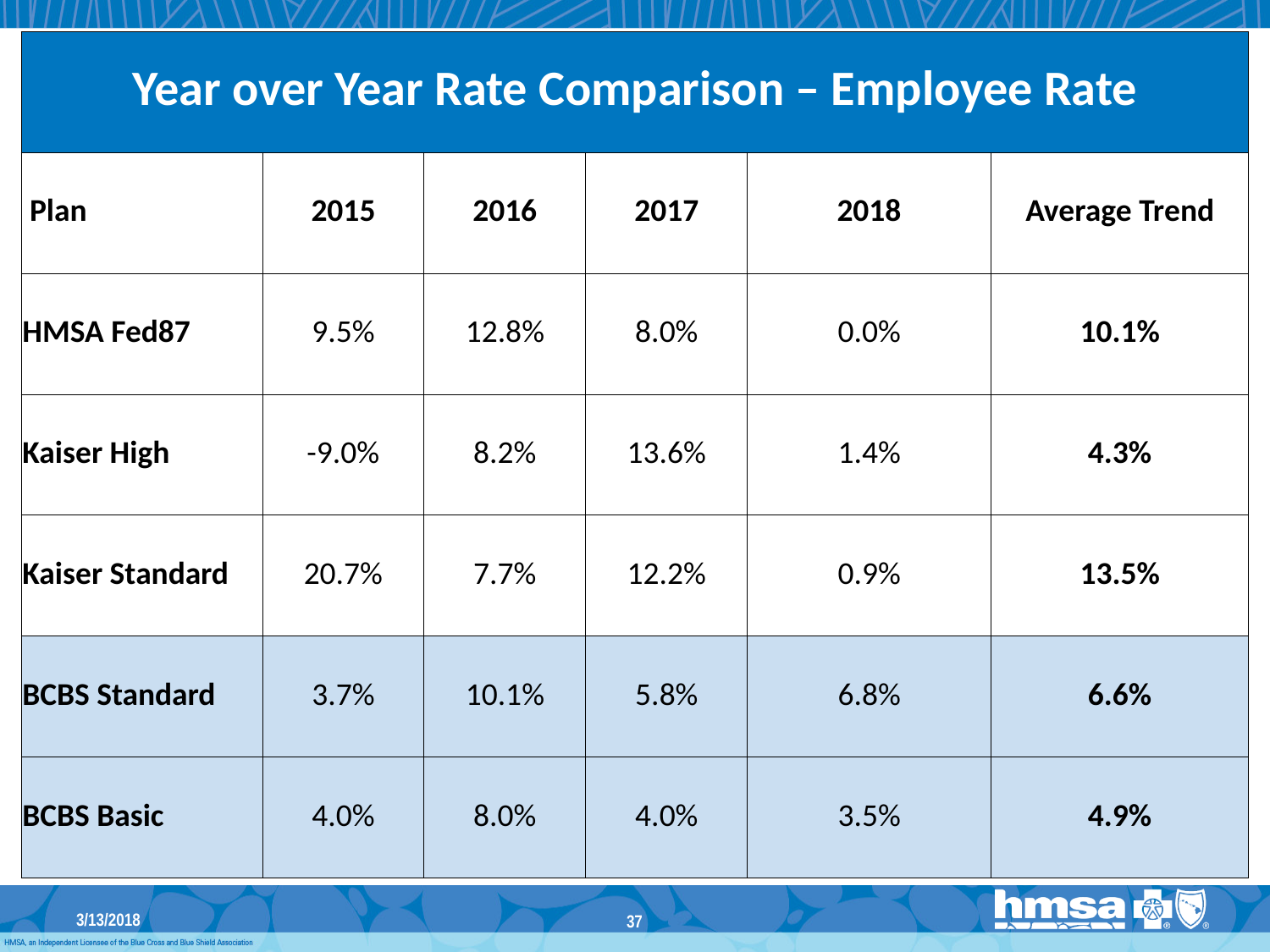

| Year over Year Rate Comparison – Employee Rate |  |  |  |  |  |
| --- | --- | --- | --- | --- | --- |
| Plan | 2015 | 2016 | 2017 | 2018 | Average Trend |
| HMSA Fed87 | 9.5% | 12.8% | 8.0% | 0.0% | 10.1% |
| Kaiser High | -9.0% | 8.2% | 13.6% | 1.4% | 4.3% |
| Kaiser Standard | 20.7% | 7.7% | 12.2% | 0.9% | 13.5% |
| BCBS Standard | 3.7% | 10.1% | 5.8% | 6.8% | 6.6% |
| BCBS Basic | 4.0% | 8.0% | 4.0% | 3.5% | 4.9% |
3/13/2018
37